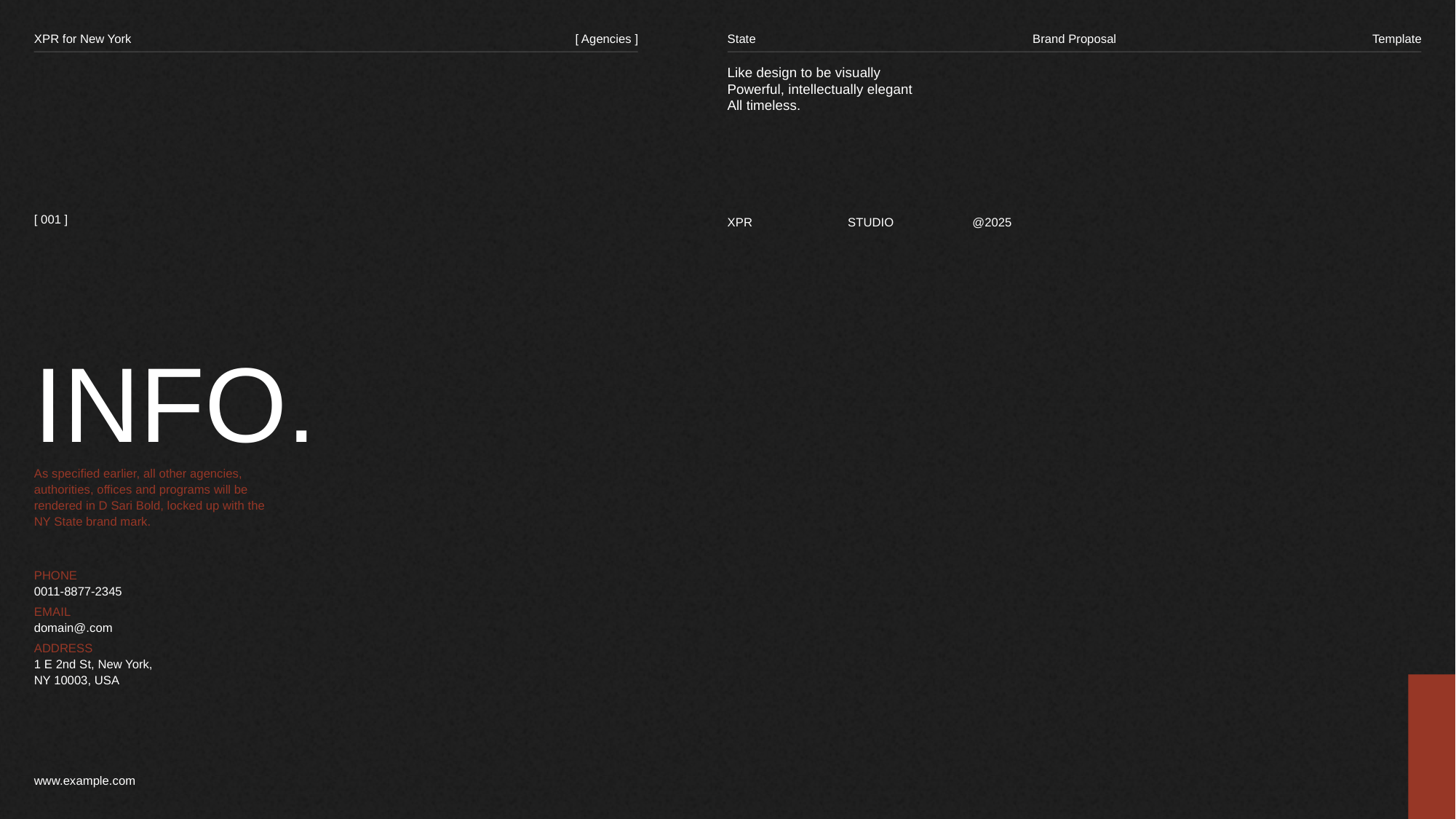

XPR for New York
[ Agencies ]
State
Brand Proposal
Template
Like design to be visually
Powerful, intellectually elegant
All timeless.
[ 001 ]
XPR
STUDIO
@2025

INFO.
As specified earlier, all other agencies, authorities, offices and programs will be rendered in D Sari Bold, locked up with the NY State brand mark.
PHONE
0011-8877-2345
EMAIL
domain@.com
ADDRESS
1 E 2nd St, New York, NY 10003, USA

www.example.com